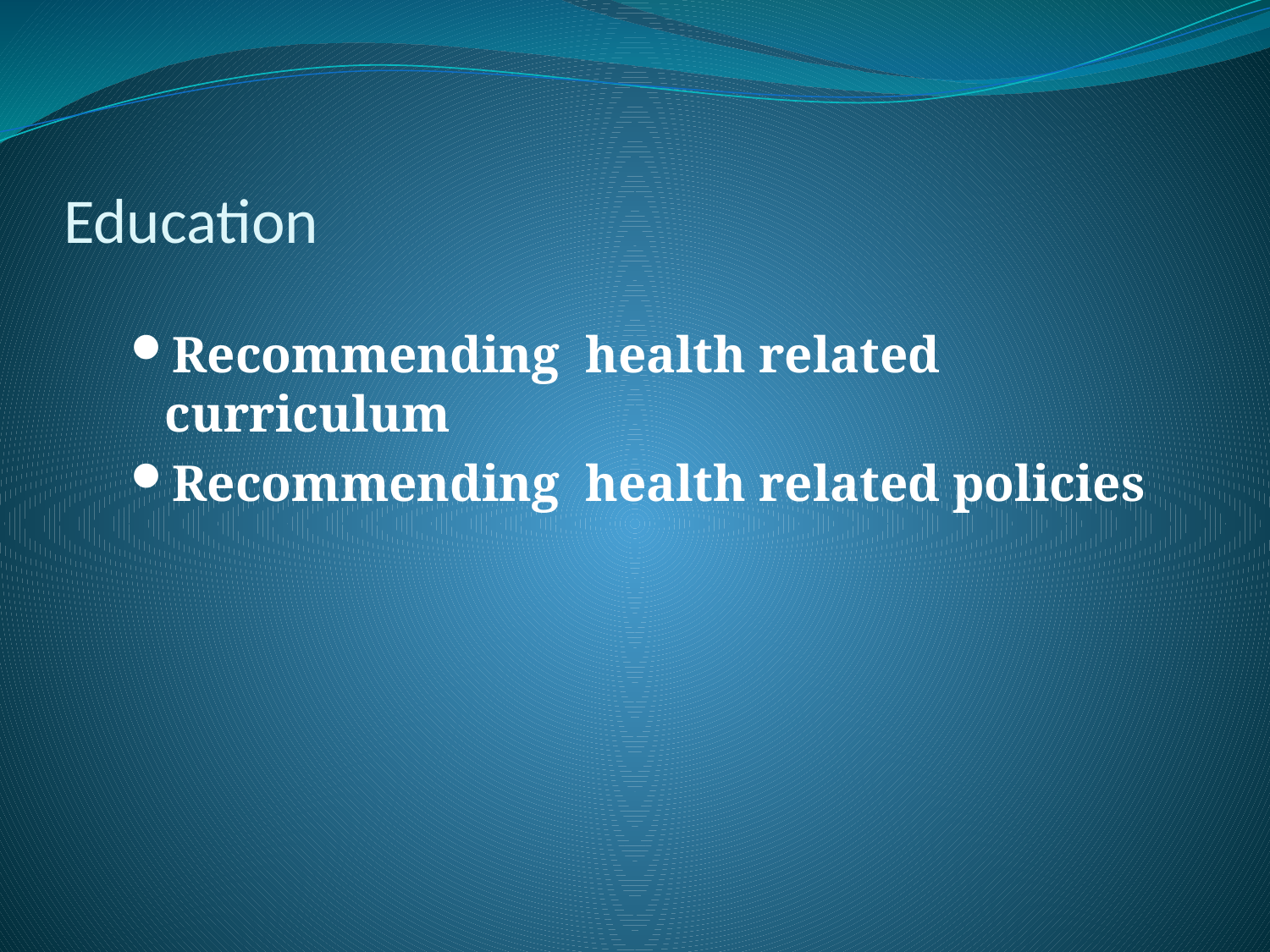

# Education
Recommending  health related curriculum
Recommending  health related policies